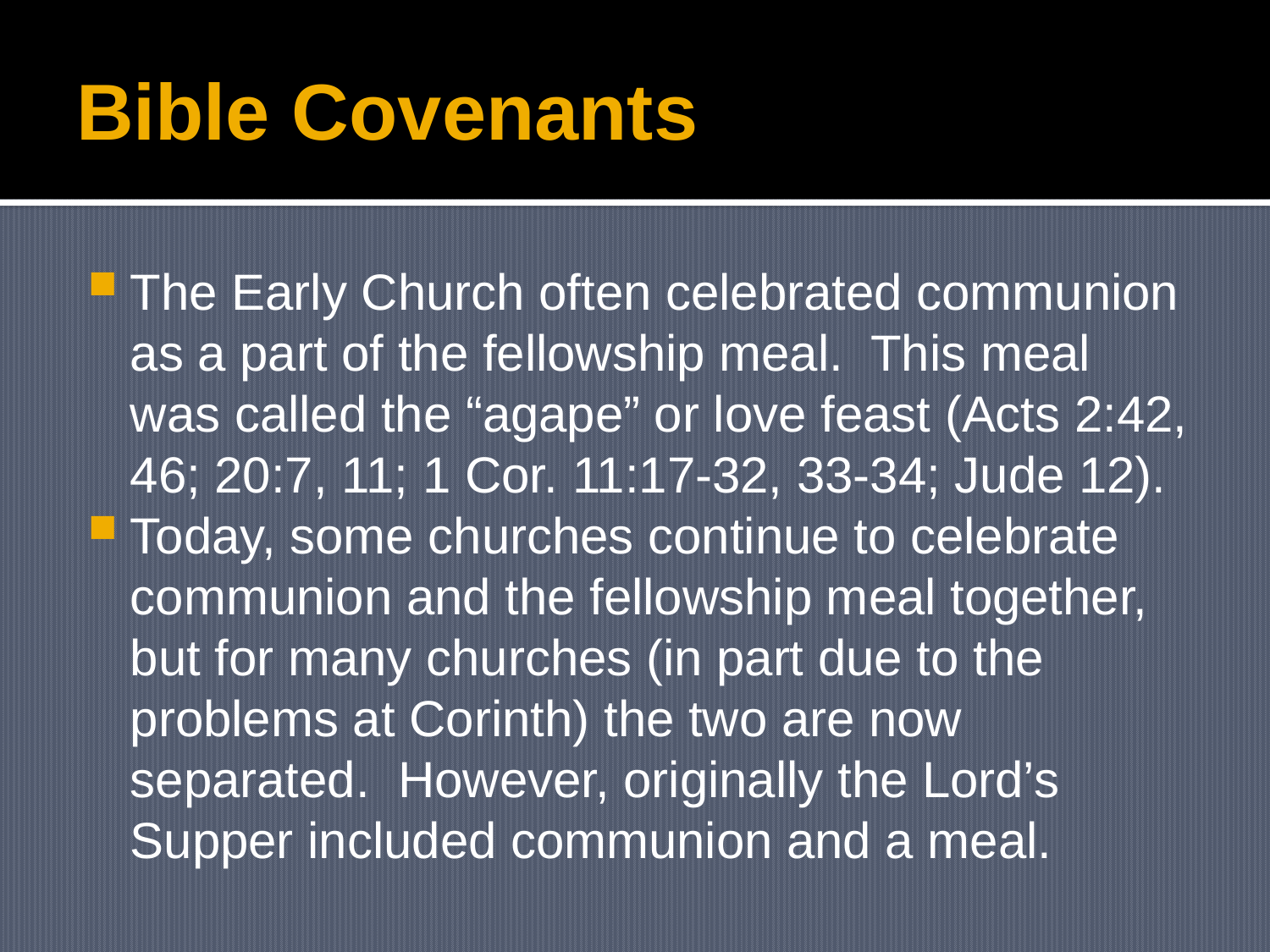

# Bible Covenants
The Early Church often celebrated communion as a part of the fellowship meal.  This meal was called the “agape” or love feast (Acts 2:42, 46; 20:7, 11; 1 Cor. 11:17-32, 33-34; Jude 12).
Today, some churches continue to celebrate communion and the fellowship meal together, but for many churches (in part due to the problems at Corinth) the two are now separated.  However, originally the Lord’s Supper included communion and a meal.